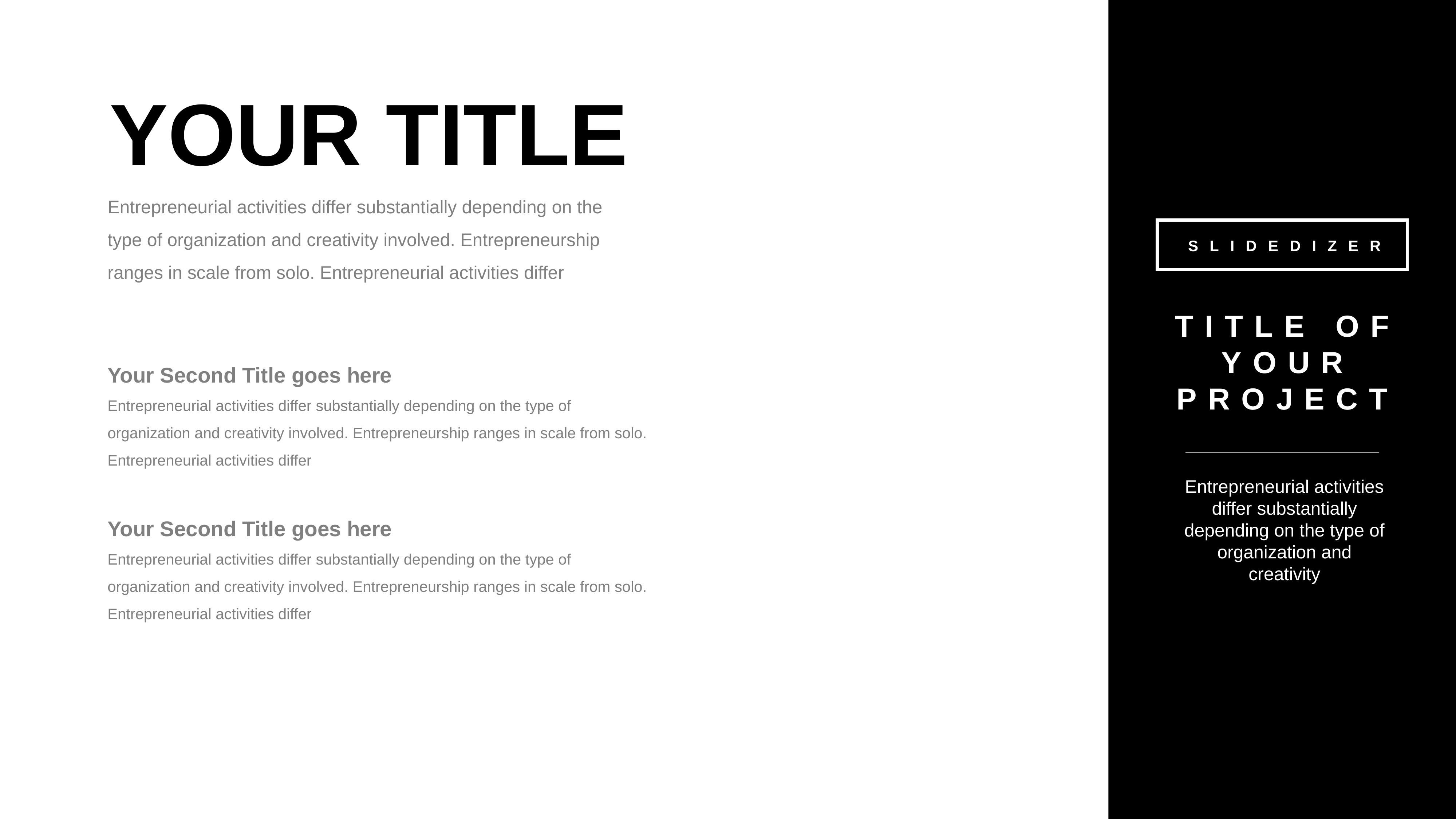

YOUR TITLE
Entrepreneurial activities differ substantially depending on the type of organization and creativity involved. Entrepreneurship ranges in scale from solo. Entrepreneurial activities differ

SLIDEDIZER
TITLE OF
YOUR
PROJECT
Entrepreneurial activities differ substantially depending on the type of organization and creativity
Your Second Title goes here
Entrepreneurial activities differ substantially depending on the type of organization and creativity involved. Entrepreneurship ranges in scale from solo. Entrepreneurial activities differ
Your Second Title goes here
Entrepreneurial activities differ substantially depending on the type of organization and creativity involved. Entrepreneurship ranges in scale from solo. Entrepreneurial activities differ